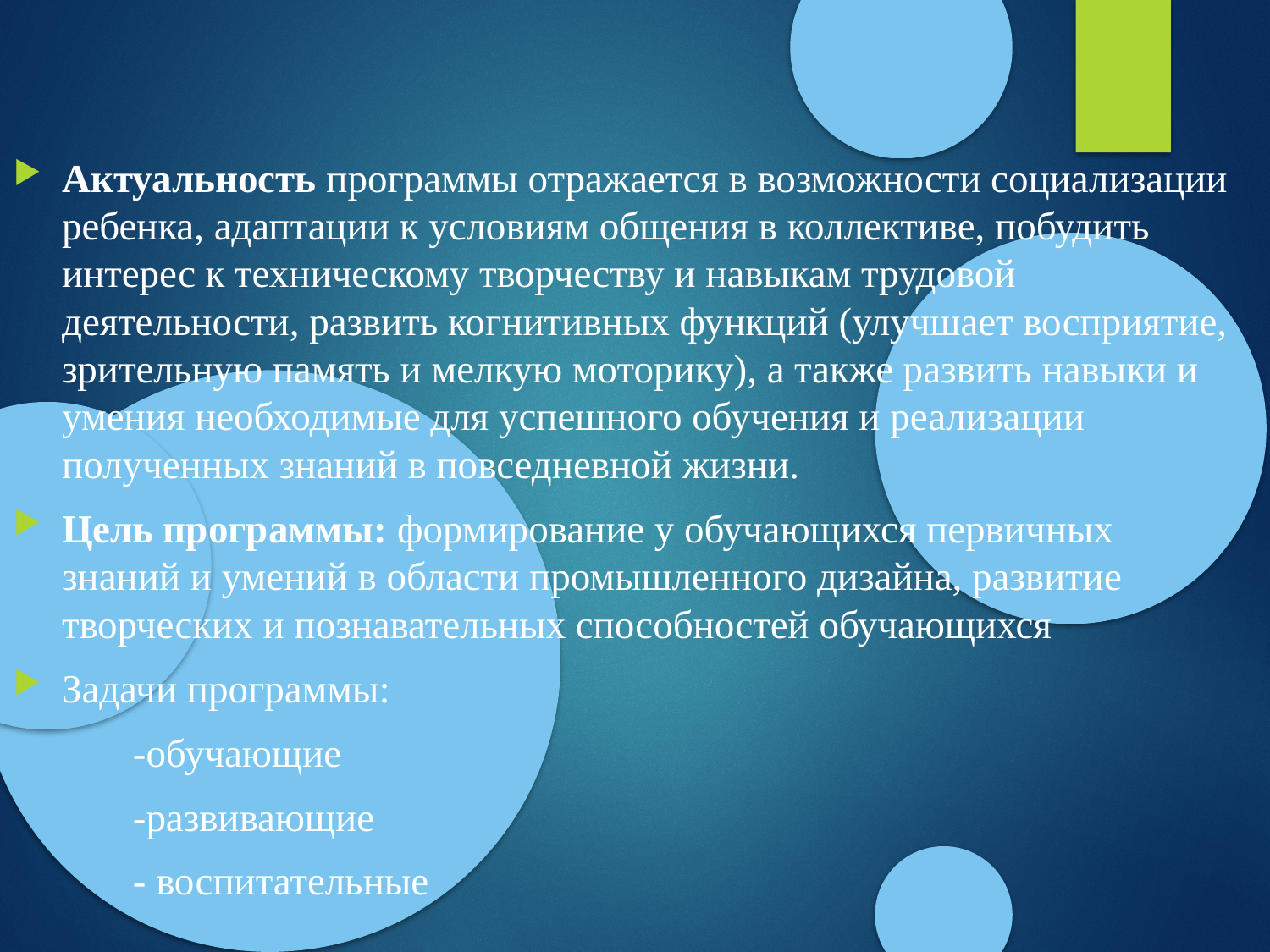

Актуальность программы отражается в возможности социализации ребенка, адаптации к условиям общения в коллективе, побудить интерес к техническому творчеству и навыкам трудовой деятельности, развить когнитивных функций (улучшает восприятие, зрительную память и мелкую моторику), а также развить навыки и умения необходимые для успешного обучения и реализации полученных знаний в повседневной жизни.
Цель программы: формирование у обучающихся первичных знаний и умений в области промышленного дизайна, развитие творческих и познавательных способностей обучающихся
Задачи программы:
	-обучающие
	-развивающие
	- воспитательные